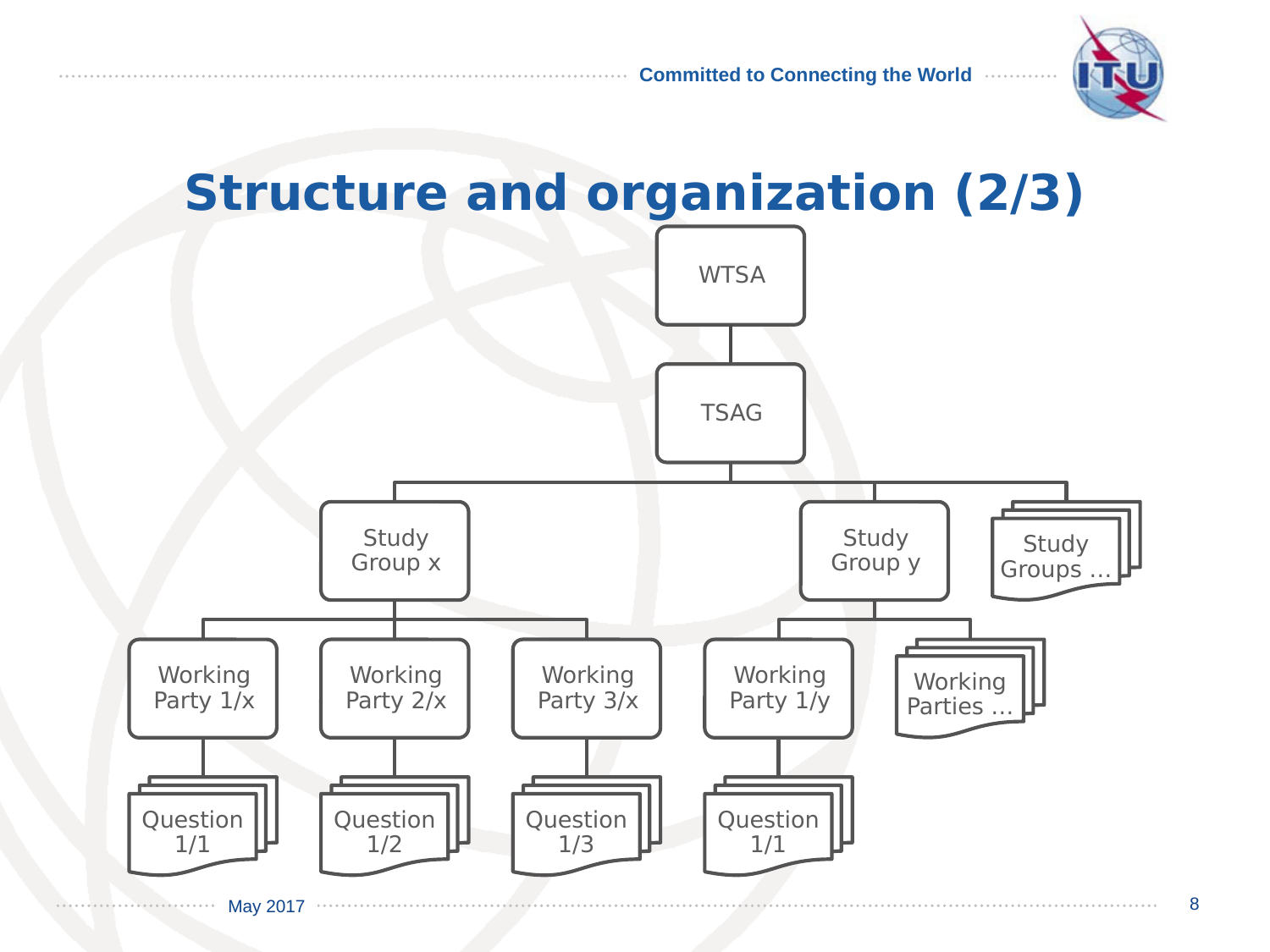

# Structure and organization (2/3)
WTSA
TSAG
Study Group x
Working Party 1/x
Question 1/1
Working Party 2/x
Question 1/2
Working Party 3/x
Question 1/3
Study Group y
Working Party 1/y
Question 1/1
Working Parties …
Study Groups …
8